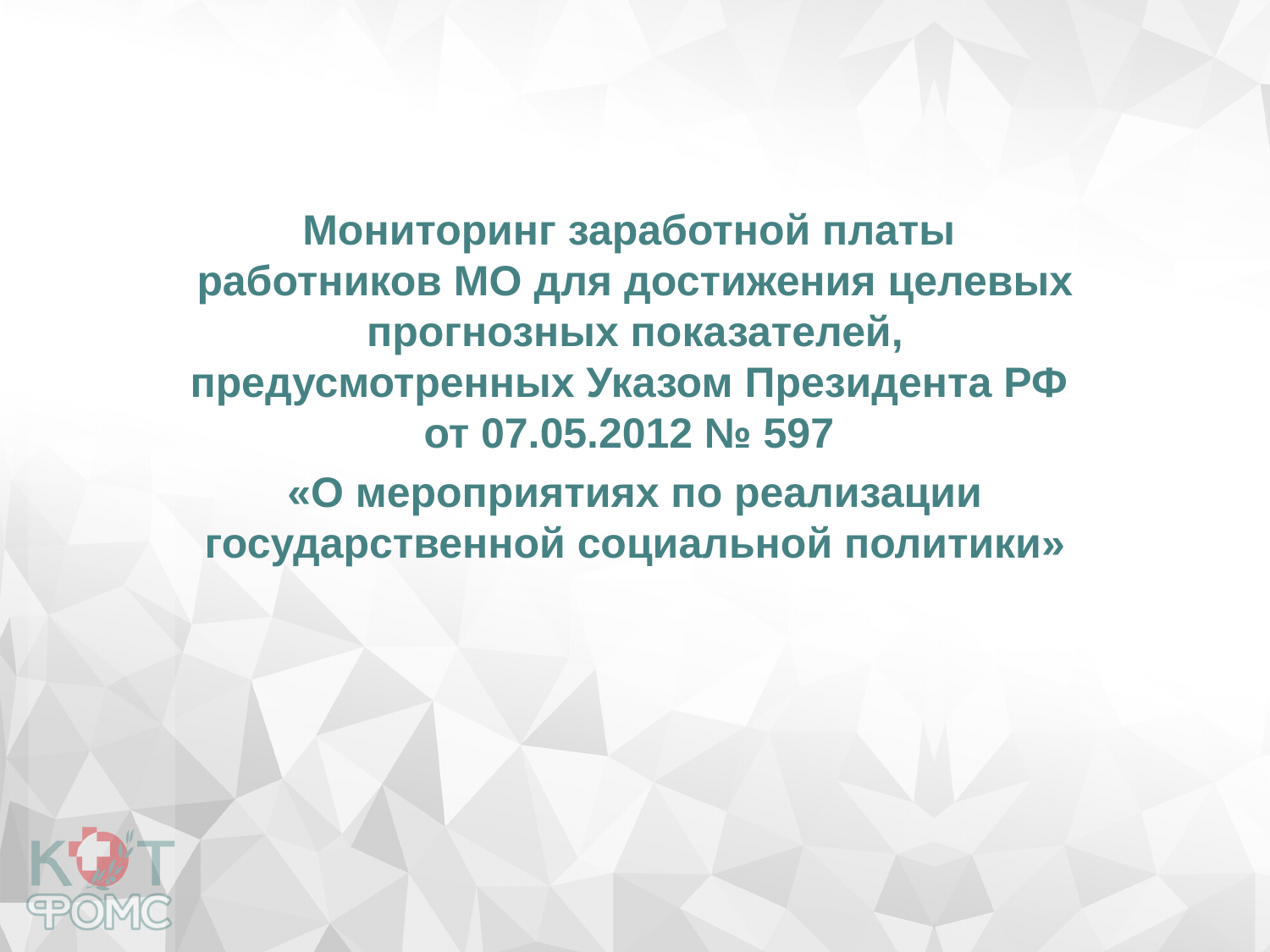

Мониторинг заработной платы  работников МО для достижения целевых прогнозных показателей, предусмотренных Указом Президента РФ  от 07.05.2012 № 597
«О мероприятиях по реализации государственной социальной политики»